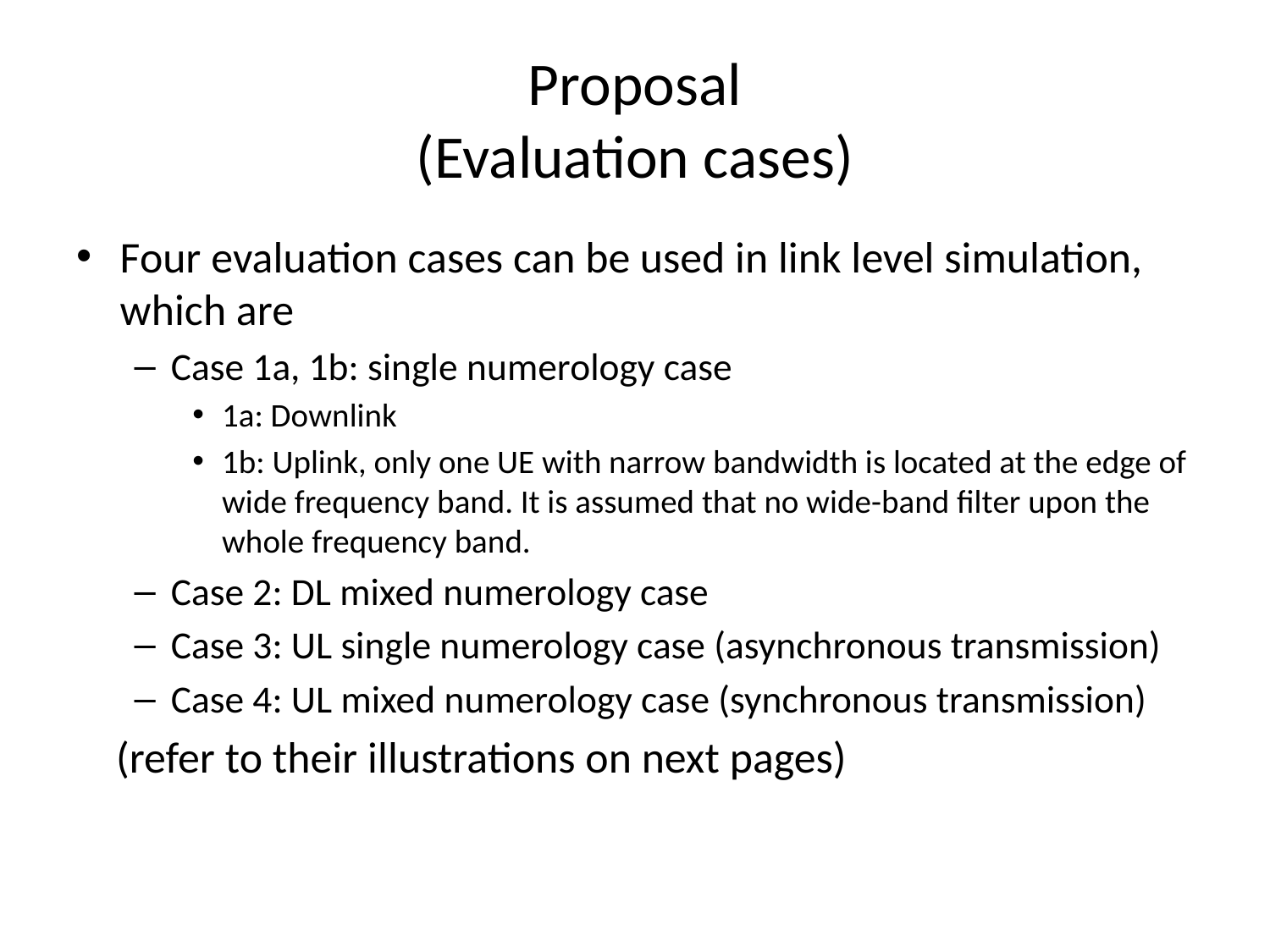

# Proposal (Evaluation cases)
Four evaluation cases can be used in link level simulation, which are
Case 1a, 1b: single numerology case
1a: Downlink
1b: Uplink, only one UE with narrow bandwidth is located at the edge of wide frequency band. It is assumed that no wide-band filter upon the whole frequency band.
Case 2: DL mixed numerology case
Case 3: UL single numerology case (asynchronous transmission)
Case 4: UL mixed numerology case (synchronous transmission)
    (refer to their illustrations on next pages)